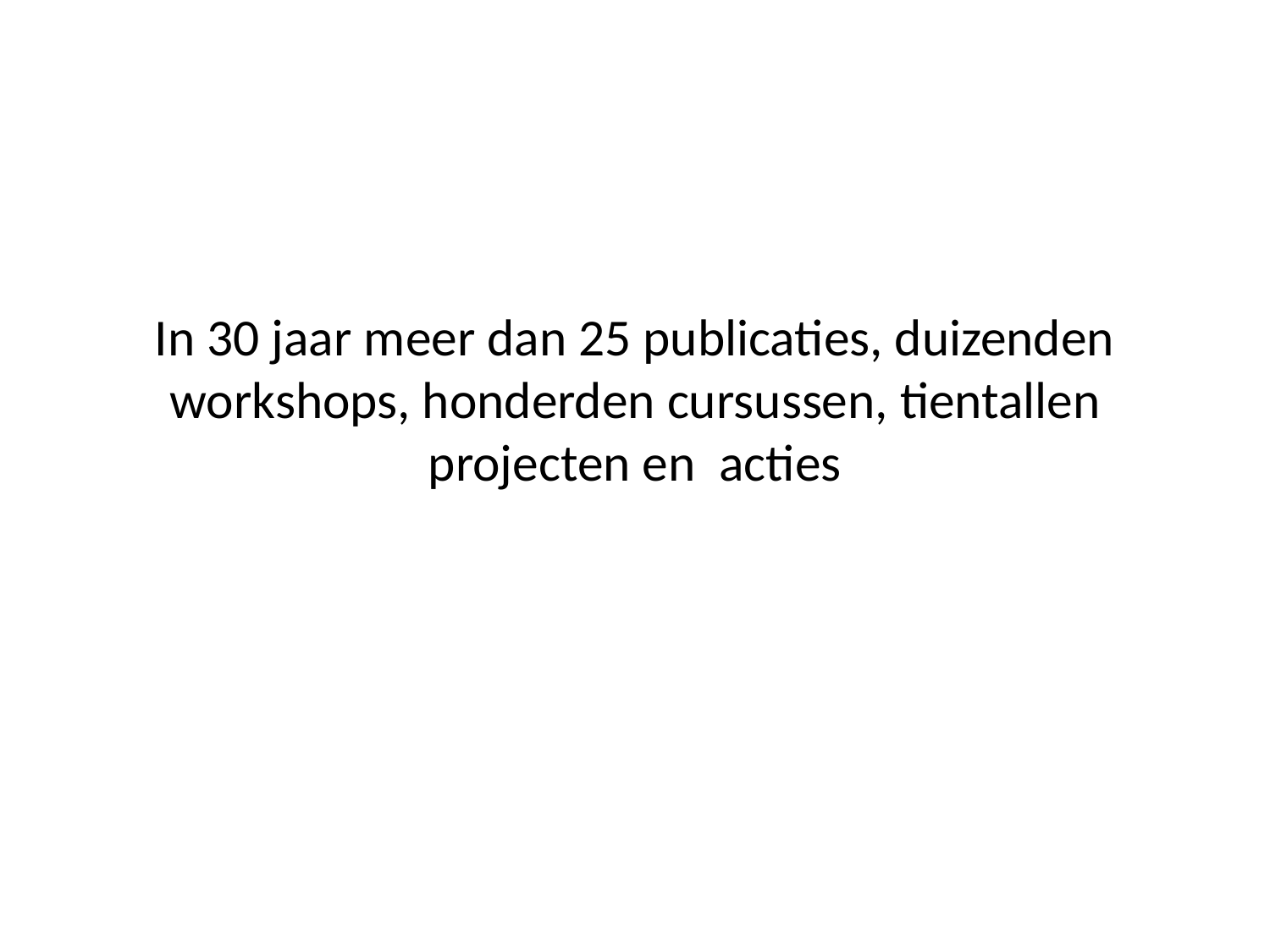

# In 30 jaar meer dan 25 publicaties, duizenden workshops, honderden cursussen, tientallen projecten en  acties